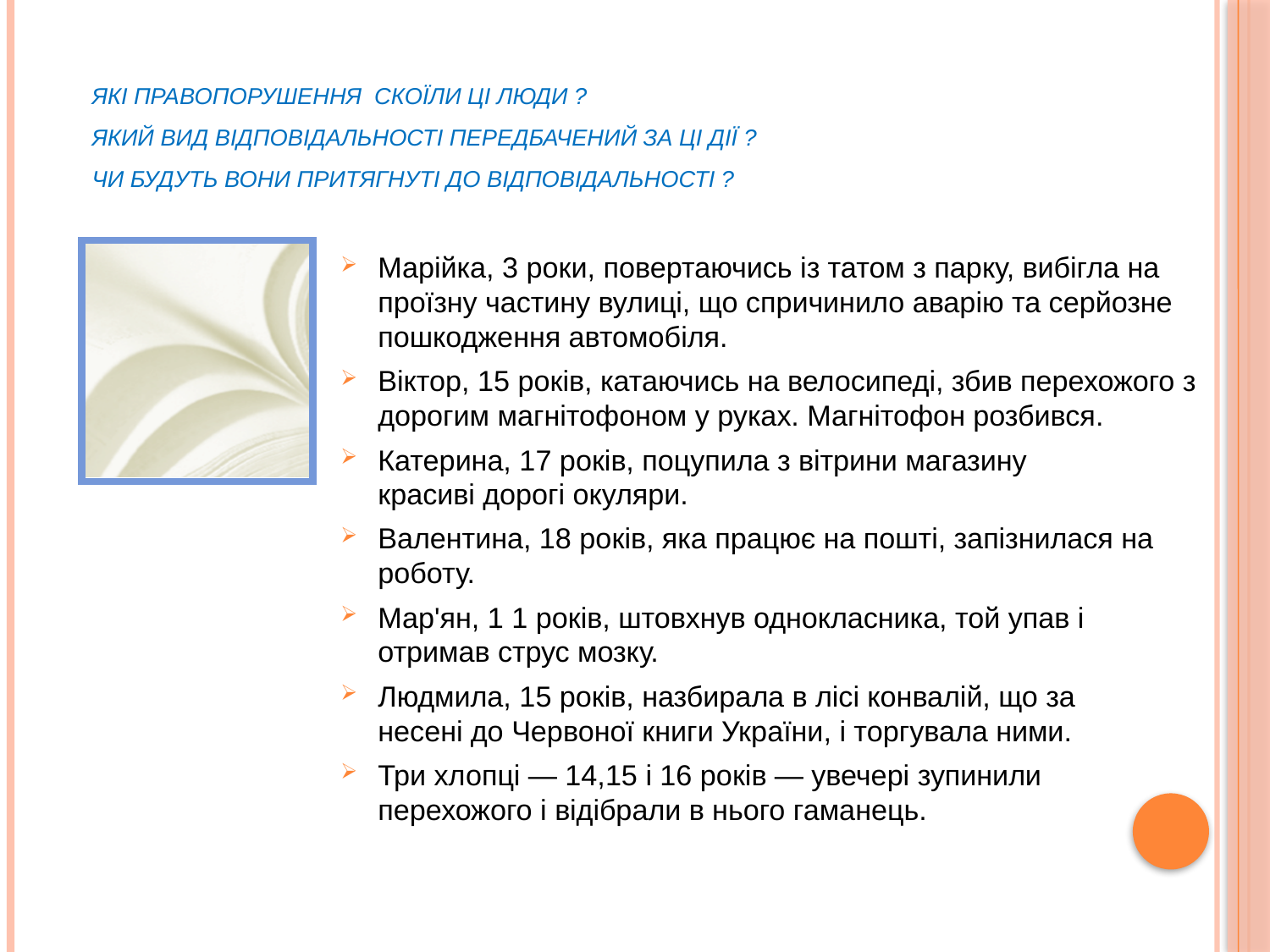

# Які правопорушення  скоїли ці люди ? Який вид відповідальності передбачений за ці дії ? Чи будуть вони притягнуті до відповідальності ?
Марійка, 3 роки, повертаючись із татом з парку, вибігла на проїзну частину вулиці, що спричинило аварію та серйозне пошкодження автомобіля.
Віктор, 15 років, катаючись на велосипеді, збив перехожого з дорогим магнітофоном у руках. Магнітофон розбився.
Катерина, 17 років, поцупила з вітрини магазину
красиві дорогі окуляри.
Валентина, 18 років, яка працює на пошті, запізнилася на роботу.
Мар'ян, 1 1 років, штовхнув однокласника, той упав і
отримав струс мозку.
Людмила, 15 років, назбирала в лісі конвалій, що за­
несені до Червоної книги України, і торгувала ними.
Три хлопці — 14,15 і 16 років — увечері зупинили
перехожого і відібрали в нього гаманець.